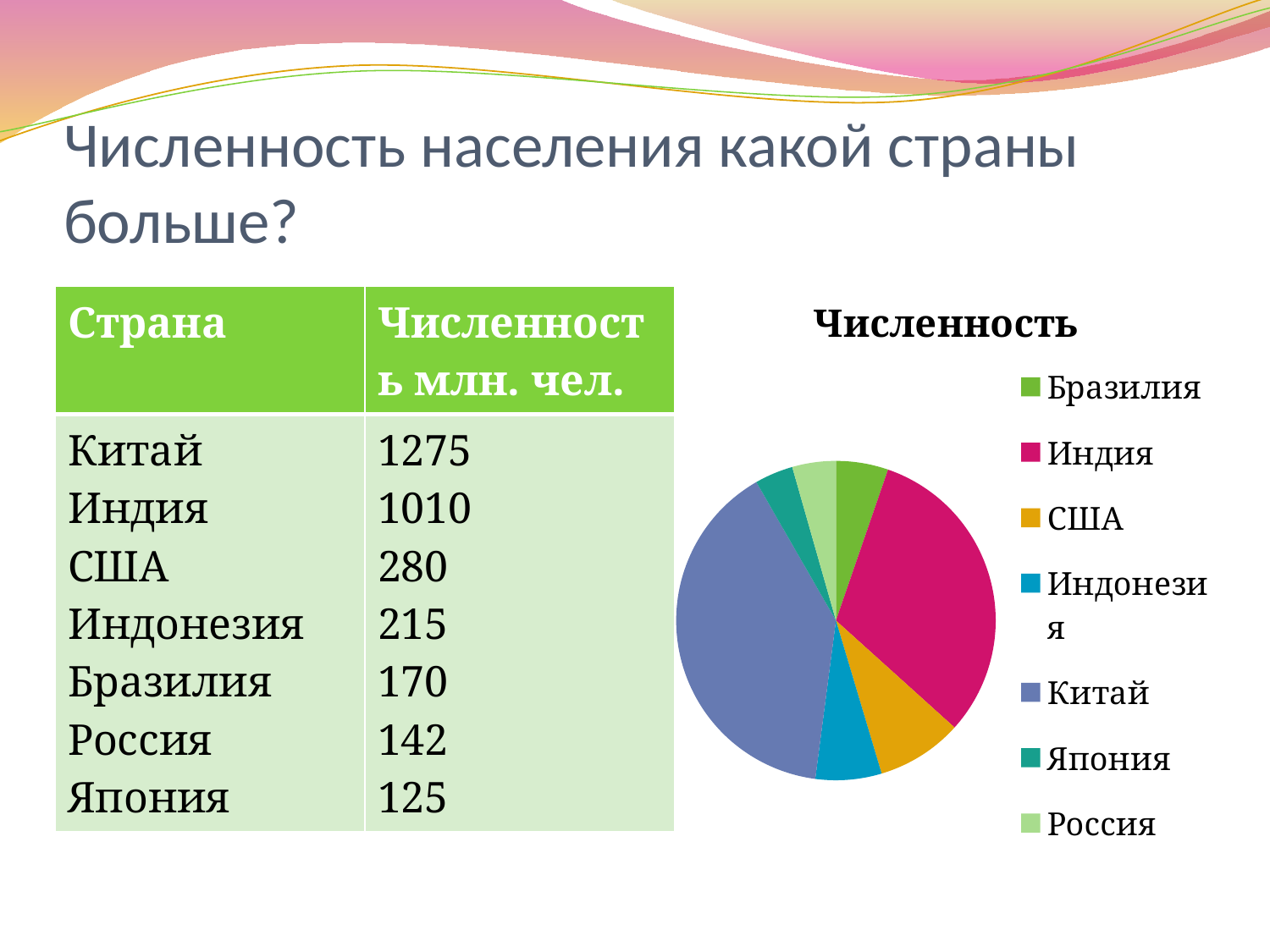

# Численность населения какой страны больше?

### Chart:

| Category | Численность |
|---|---|
| Бразилия | 170.0 |
| Индия | 1010.0 |
| США | 280.0 |
| Индонезия | 215.0 |
| Китай | 1275.0 |
| Япония  | 125.0 |
| Россия | 142.0 |
| Страна | Численность млн. чел. |
| --- | --- |
| Китай Индия США Индонезия Бразилия Россия Япония | 1275 1010 280 215 170 142 125 |